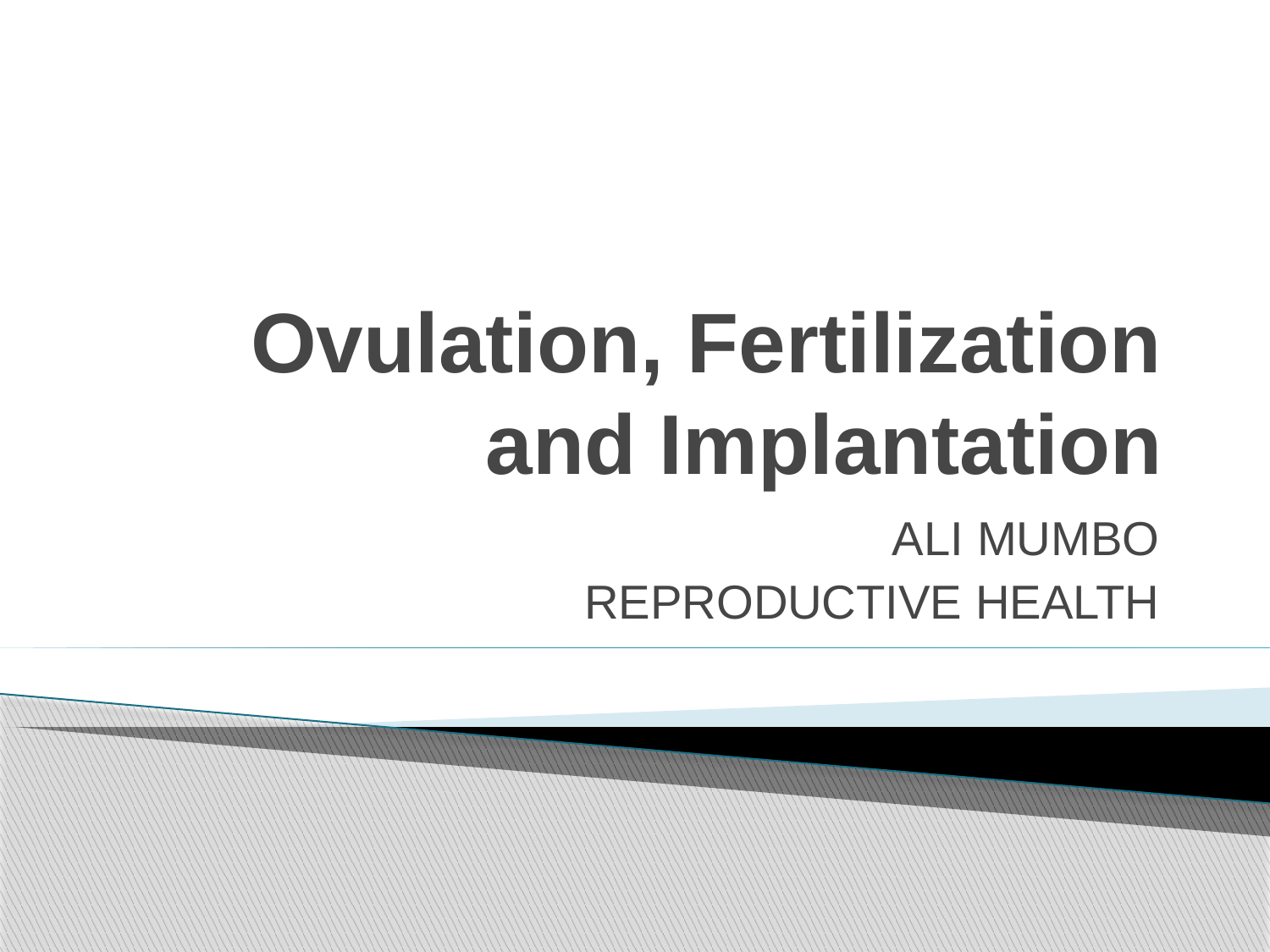

# Ovulation, Fertilization and Implantation
ALI MUMBO
REPRODUCTIVE HEALTH